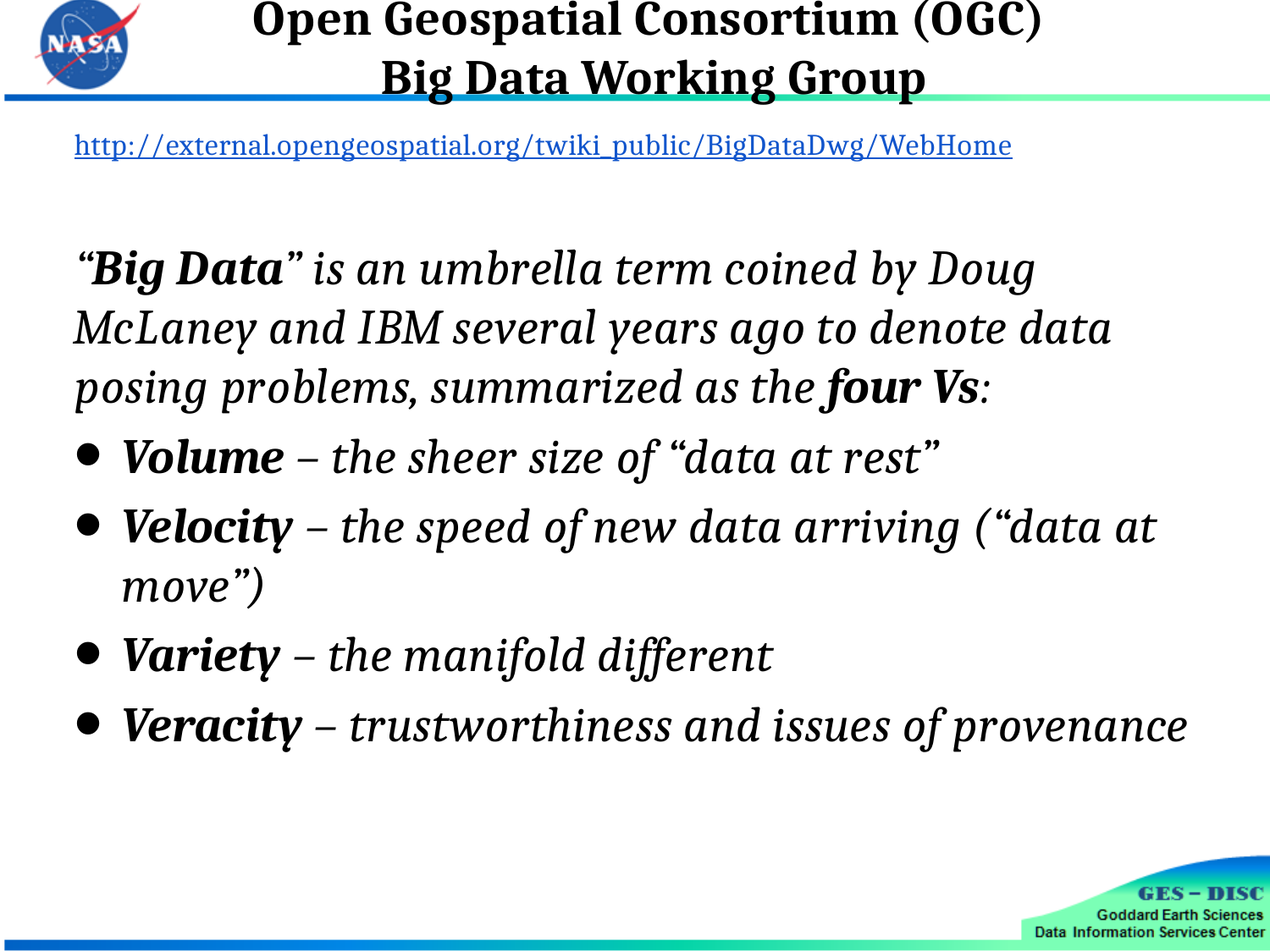

Open Geospatial Consortium (OGC)
Big Data Working Group

http://external.opengeospatial.org/twiki_public/BigDataDwg/WebHome

“Big Data” is an umbrella term coined by Doug McLaney and IBM several years ago to denote data posing problems, summarized as the four Vs:
Volume – the sheer size of “data at rest”
Velocity – the speed of new data arriving (“data at move”)
Variety – the manifold different
Veracity – trustworthiness and issues of provenance